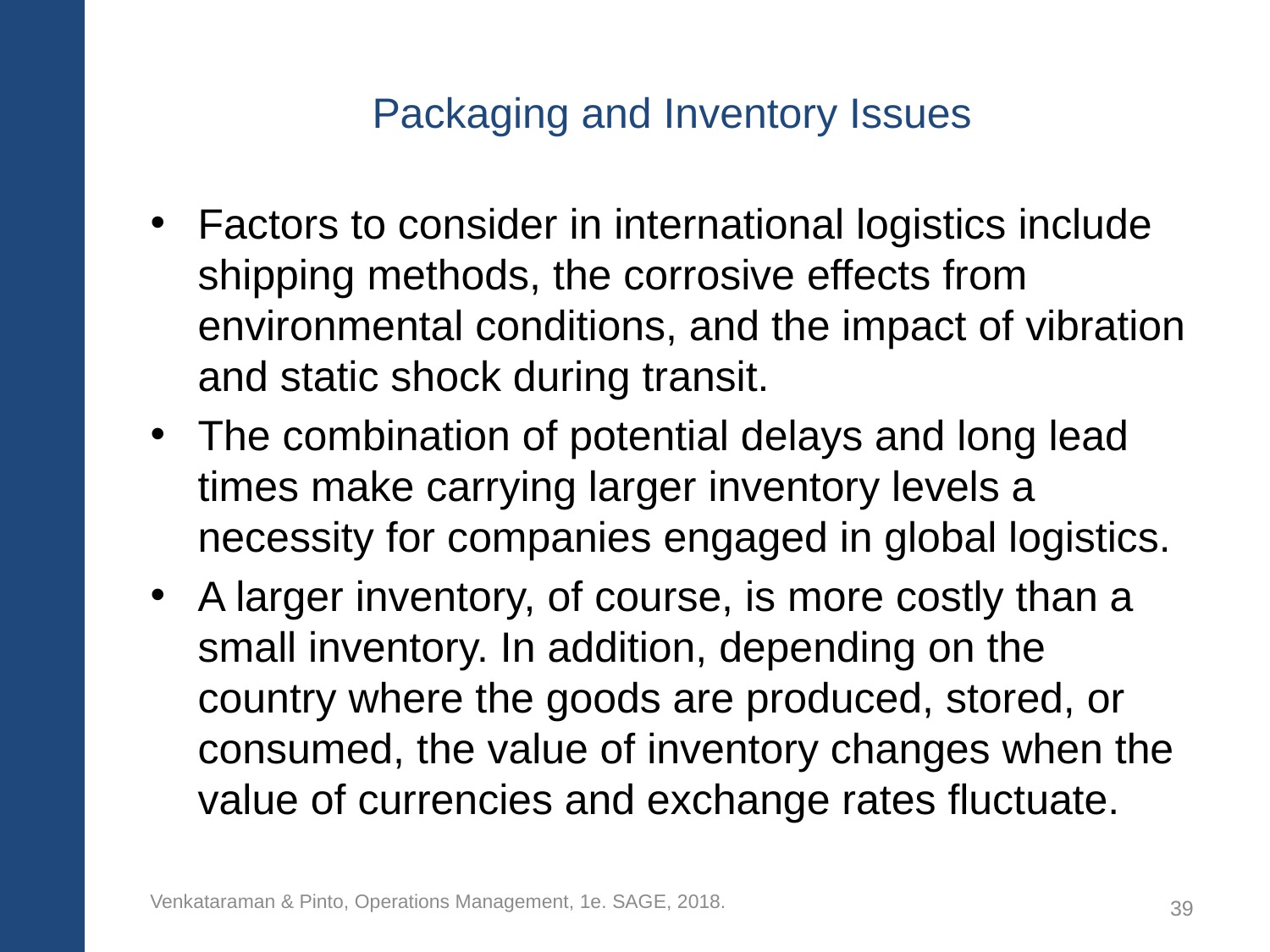

# Packaging and Inventory Issues
Factors to consider in international logistics include shipping methods, the corrosive effects from environmental conditions, and the impact of vibration and static shock during transit.
The combination of potential delays and long lead times make carrying larger inventory levels a necessity for companies engaged in global logistics.
A larger inventory, of course, is more costly than a small inventory. In addition, depending on the country where the goods are produced, stored, or consumed, the value of inventory changes when the value of currencies and exchange rates fluctuate.
Venkataraman & Pinto, Operations Management, 1e. SAGE, 2018.
39